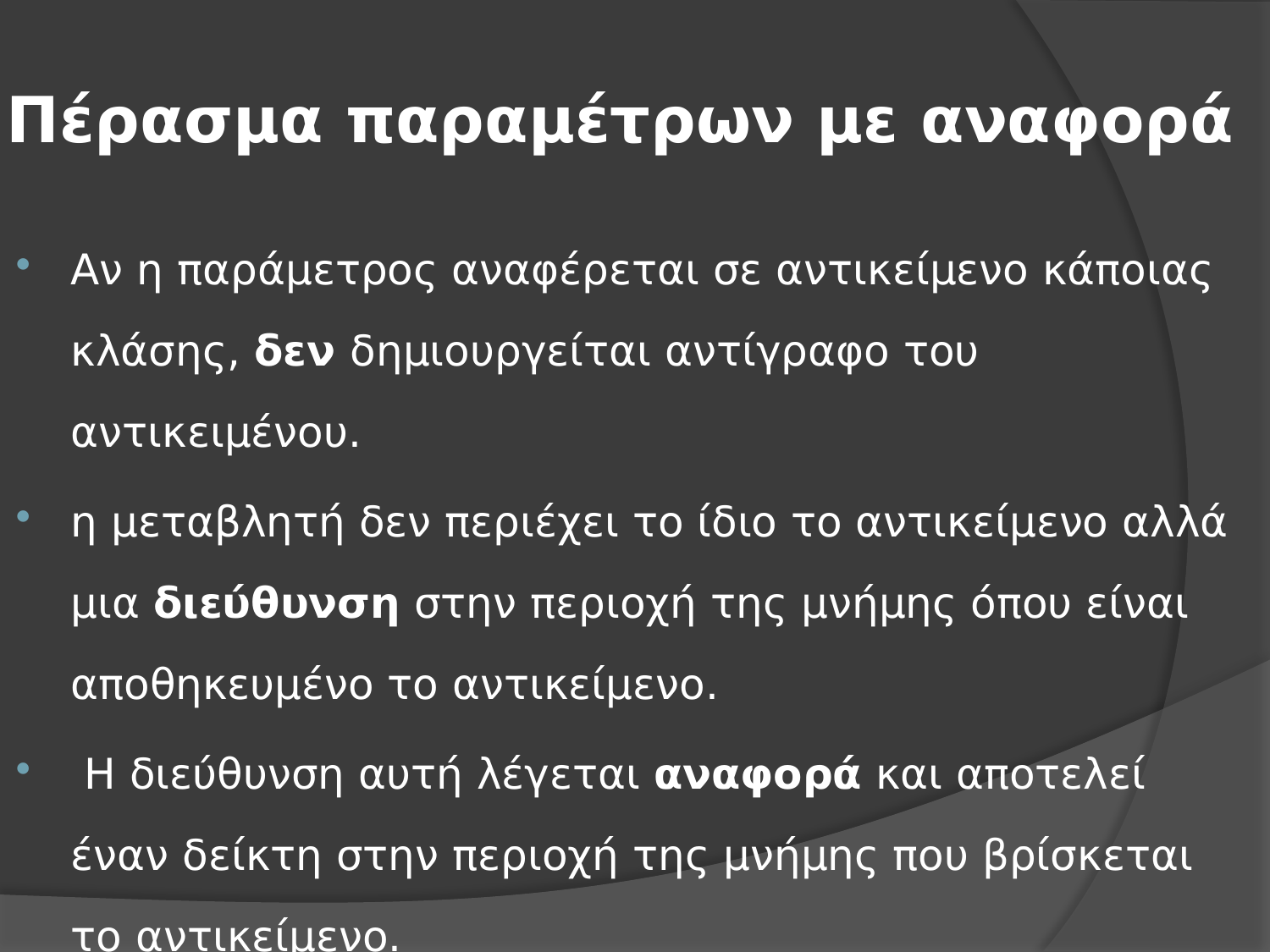

# Πέρασμα παραμέτρων με αναφορά
Αν η παράμετρος αναφέρεται σε αντικείμενο κάποιας κλάσης, δεν δημιουργείται αντίγραφο του αντικειμένου.
η μεταβλητή δεν περιέχει το ίδιο το αντικείμενο αλλά μια διεύθυνση στην περιοχή της μνήμης όπου είναι αποθηκευμένο το αντικείμενο.
 Η διεύθυνση αυτή λέγεται αναφορά και αποτελεί έναν δείκτη στην περιοχή της μνήμης που βρίσκεται το αντικείμενο.